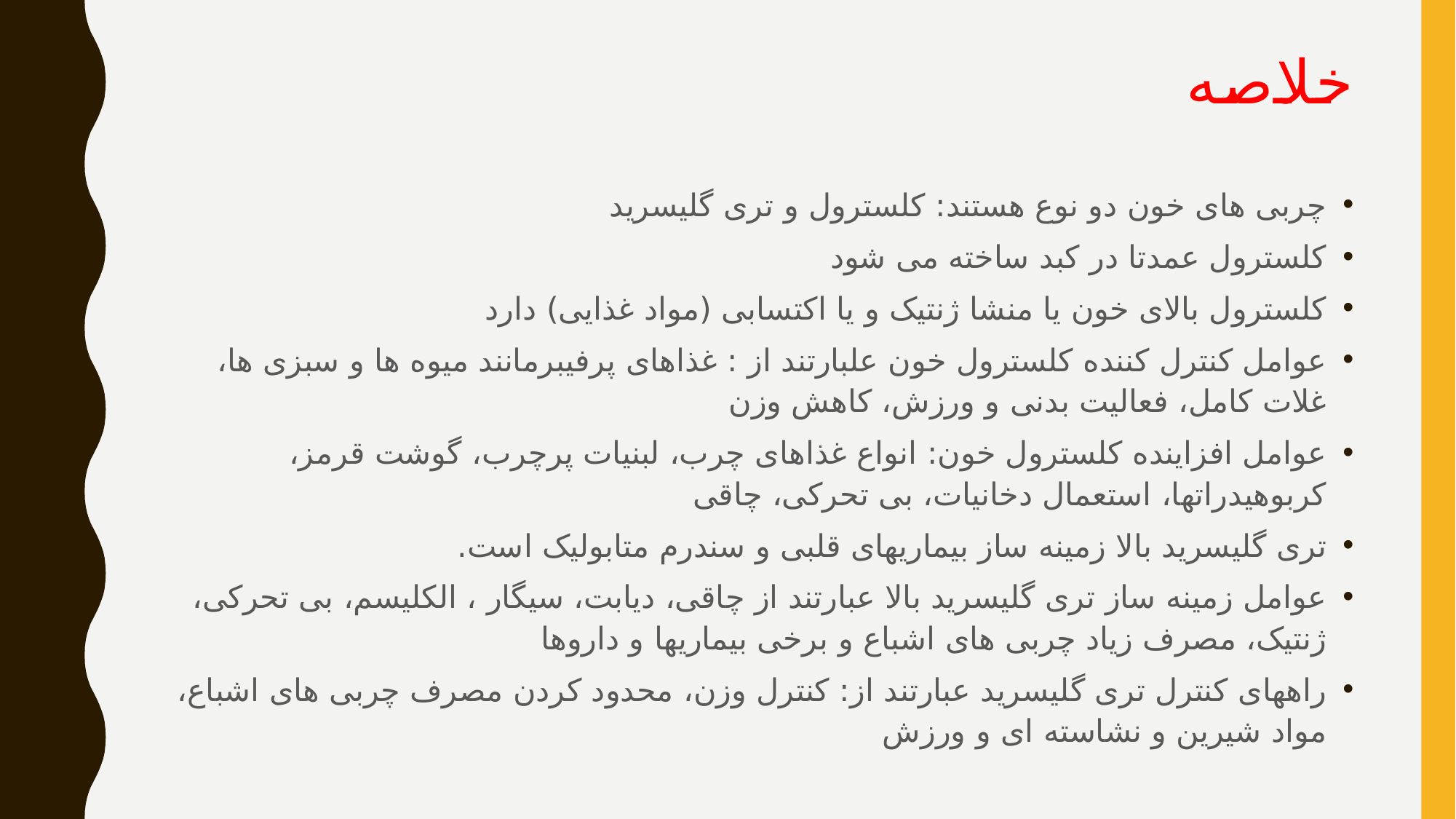

# خلاصه
چربی های خون دو نوع هستند: کلسترول و تری گلیسرید
کلسترول عمدتا در کبد ساخته می شود
کلسترول بالای خون یا منشا ژنتیک و یا اکتسابی (مواد غذایی) دارد
عوامل کنترل کننده کلسترول خون علبارتند از : غذاهای پرفیبرمانند میوه ها و سبزی ها، غلات کامل، فعالیت بدنی و ورزش، کاهش وزن
عوامل افزاینده کلسترول خون: انواع غذاهای چرب، لبنیات پرچرب، گوشت قرمز، کربوهیدراتها، استعمال دخانیات، بی تحرکی، چاقی
تری گلیسرید بالا زمینه ساز بیماریهای قلبی و سندرم متابولیک است.
عوامل زمینه ساز تری گلیسرید بالا عبارتند از چاقی، دیابت، سیگار ، الکلیسم، بی تحرکی، ژنتیک، مصرف زیاد چربی های اشباع و برخی بیماریها و داروها
راههای کنترل تری گلیسرید عبارتند از: کنترل وزن، محدود کردن مصرف چربی های اشباع، مواد شیرین و نشاسته ای و ورزش